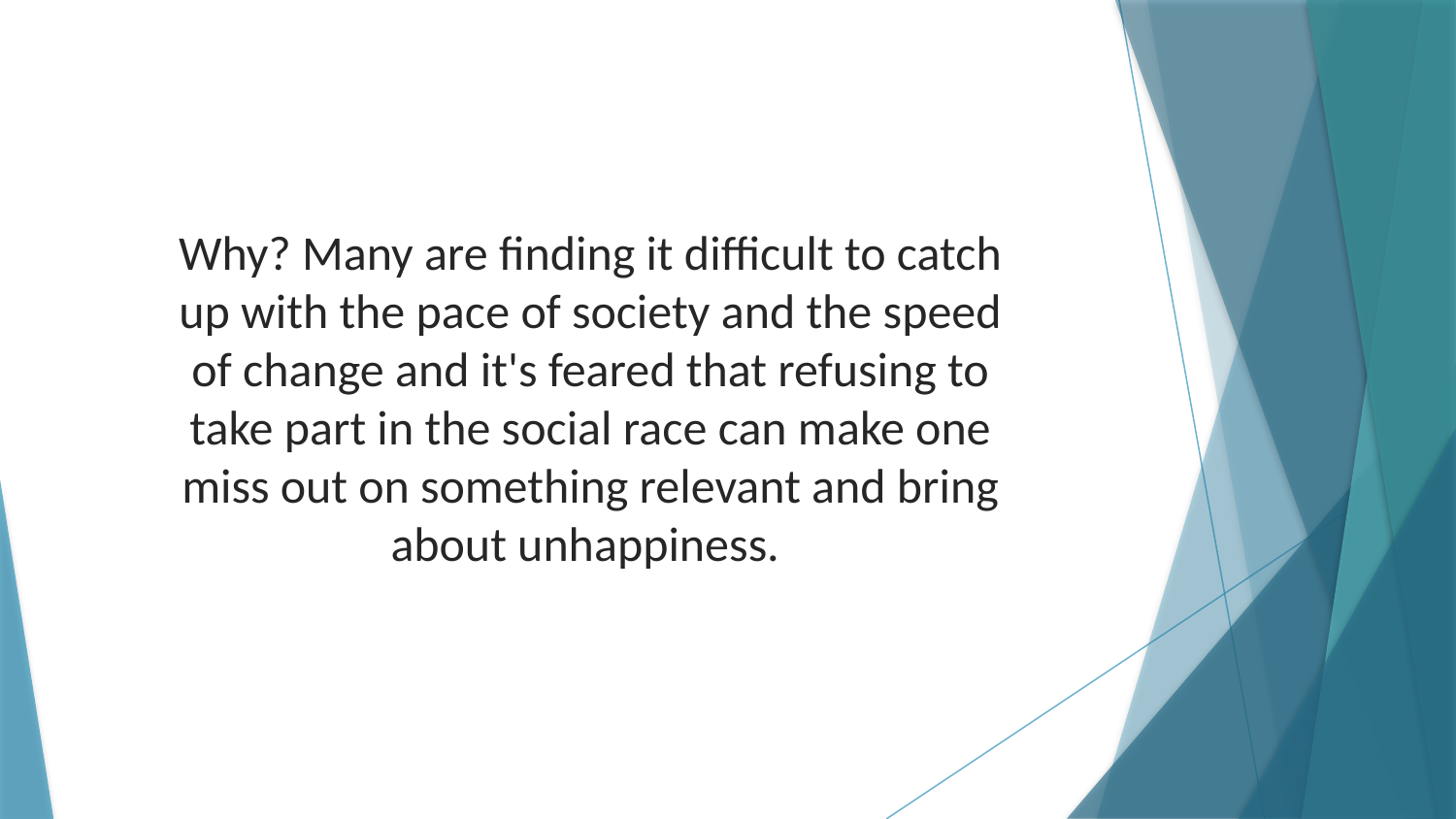

Why? Many are finding it difficult to catch up with the pace of society and the speed of change and it's feared that refusing to take part in the social race can make one miss out on something relevant and bring about unhappiness.